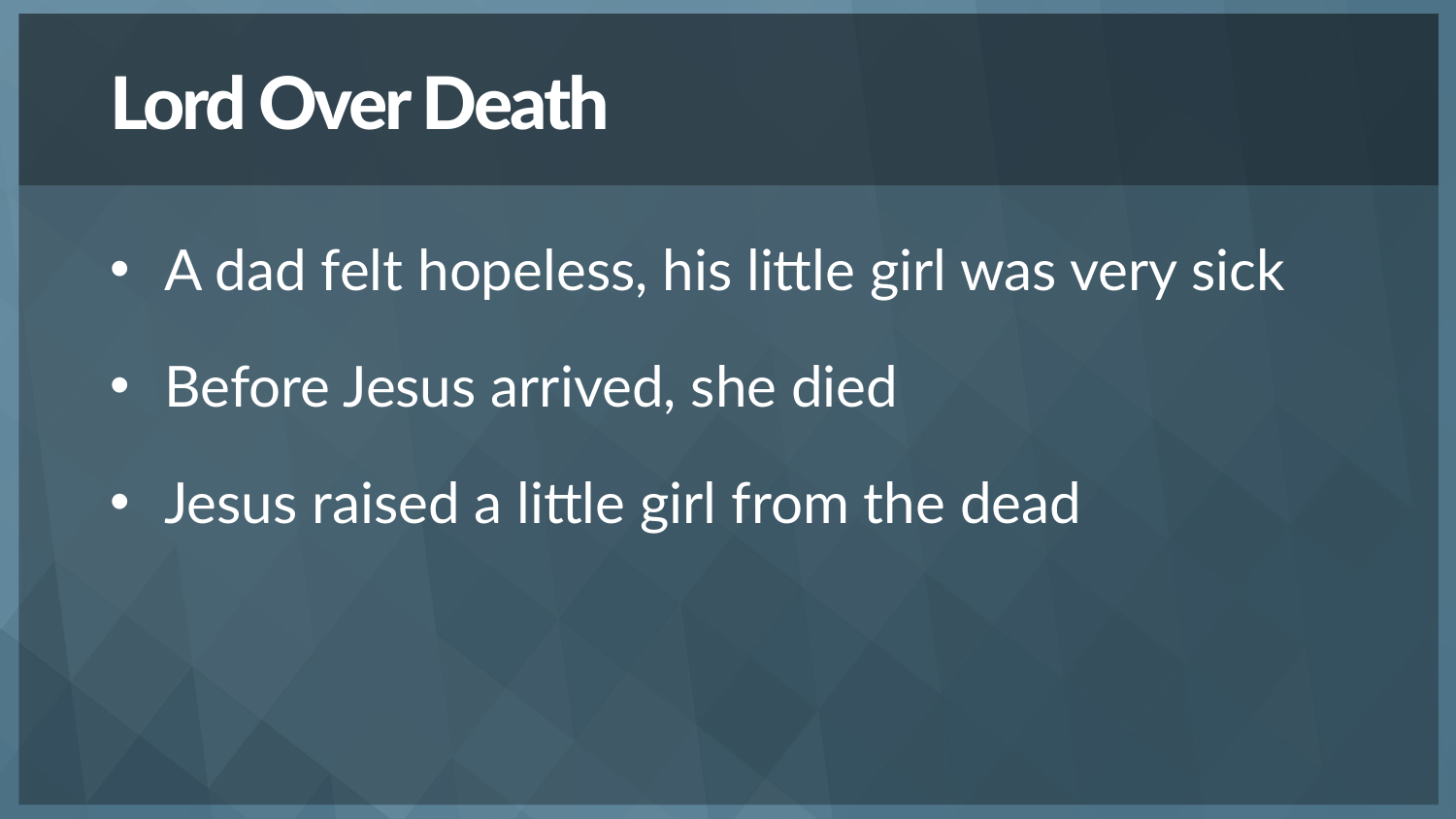

# Lord Over Death
A dad felt hopeless, his little girl was very sick
Before Jesus arrived, she died
Jesus raised a little girl from the dead